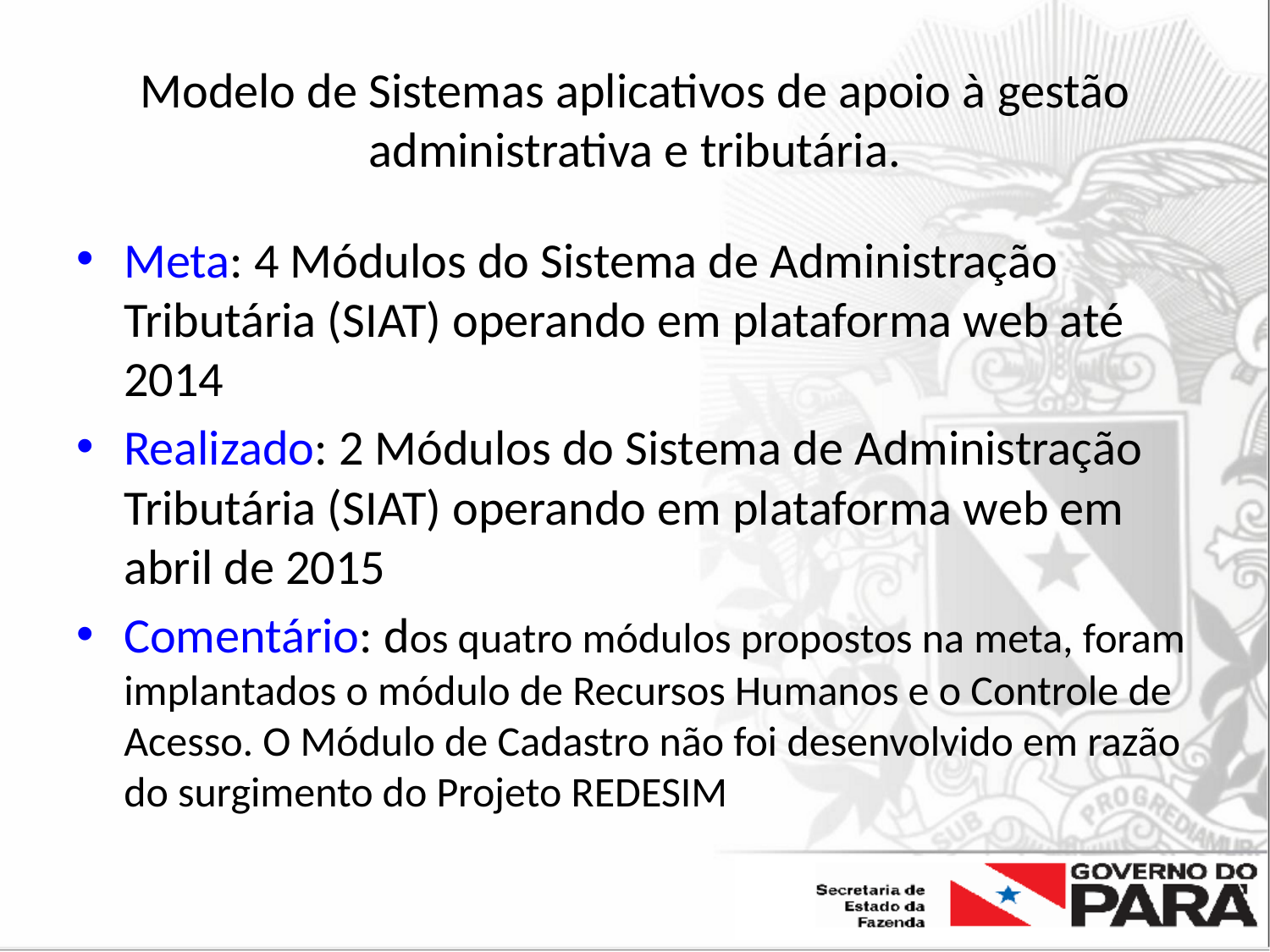

# Modelo de Sistemas aplicativos de apoio à gestão administrativa e tributária.
Meta: 4 Módulos do Sistema de Administração Tributária (SIAT) operando em plataforma web até 2014
Realizado: 2 Módulos do Sistema de Administração Tributária (SIAT) operando em plataforma web em abril de 2015
Comentário: dos quatro módulos propostos na meta, foram implantados o módulo de Recursos Humanos e o Controle de Acesso. O Módulo de Cadastro não foi desenvolvido em razão do surgimento do Projeto REDESIM